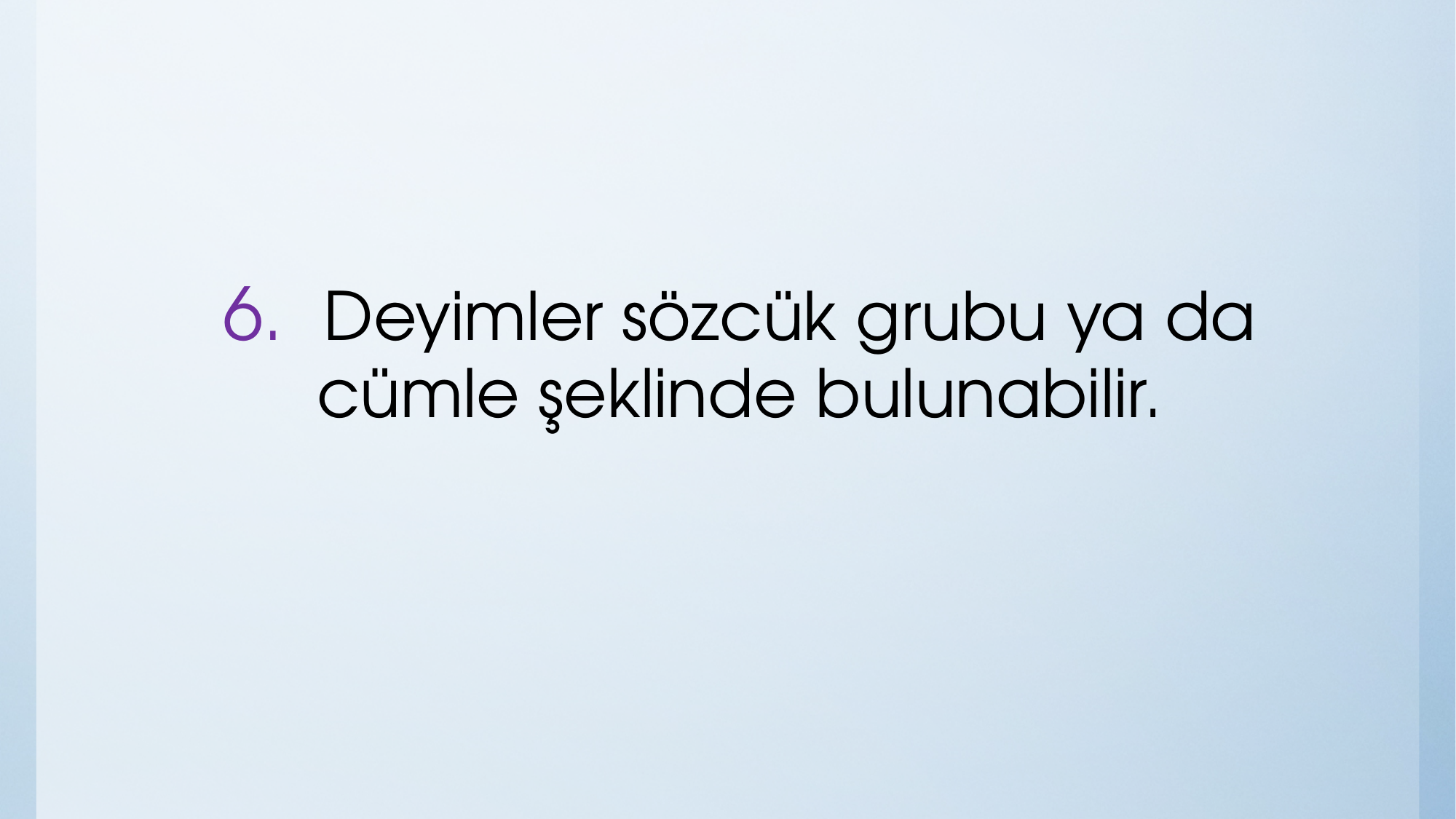

#

6.  Deyimler sözcük grubu ya da cümle şeklinde bulunabilir.